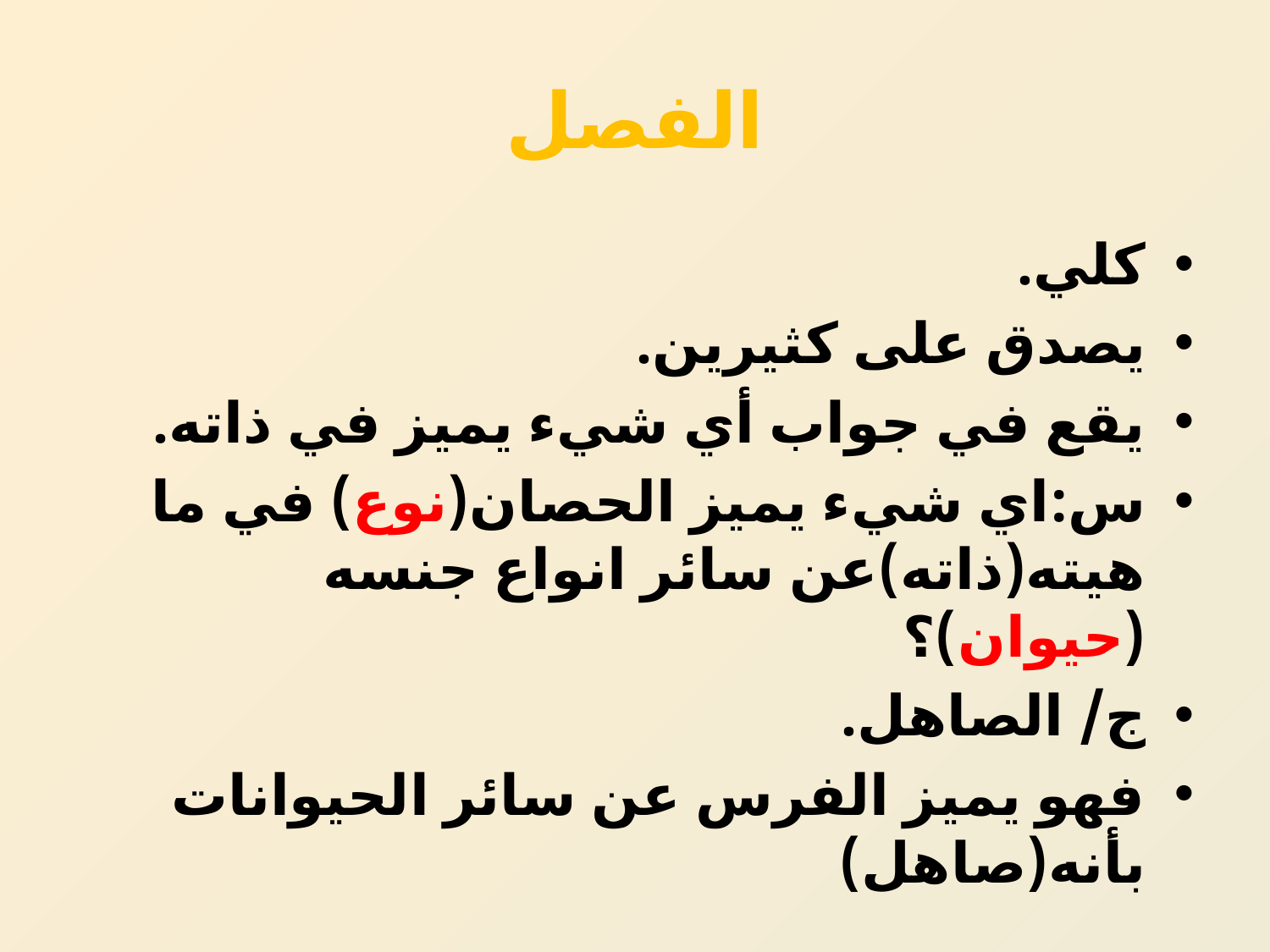

# الفصل
كلي.
يصدق على كثيرين.
يقع في جواب أي شيء يميز في ذاته.
س:اي شيء يميز الحصان(نوع) في ما هيته(ذاته)عن سائر انواع جنسه (حيوان)؟
ج/ الصاهل.
فهو يميز الفرس عن سائر الحيوانات بأنه(صاهل)